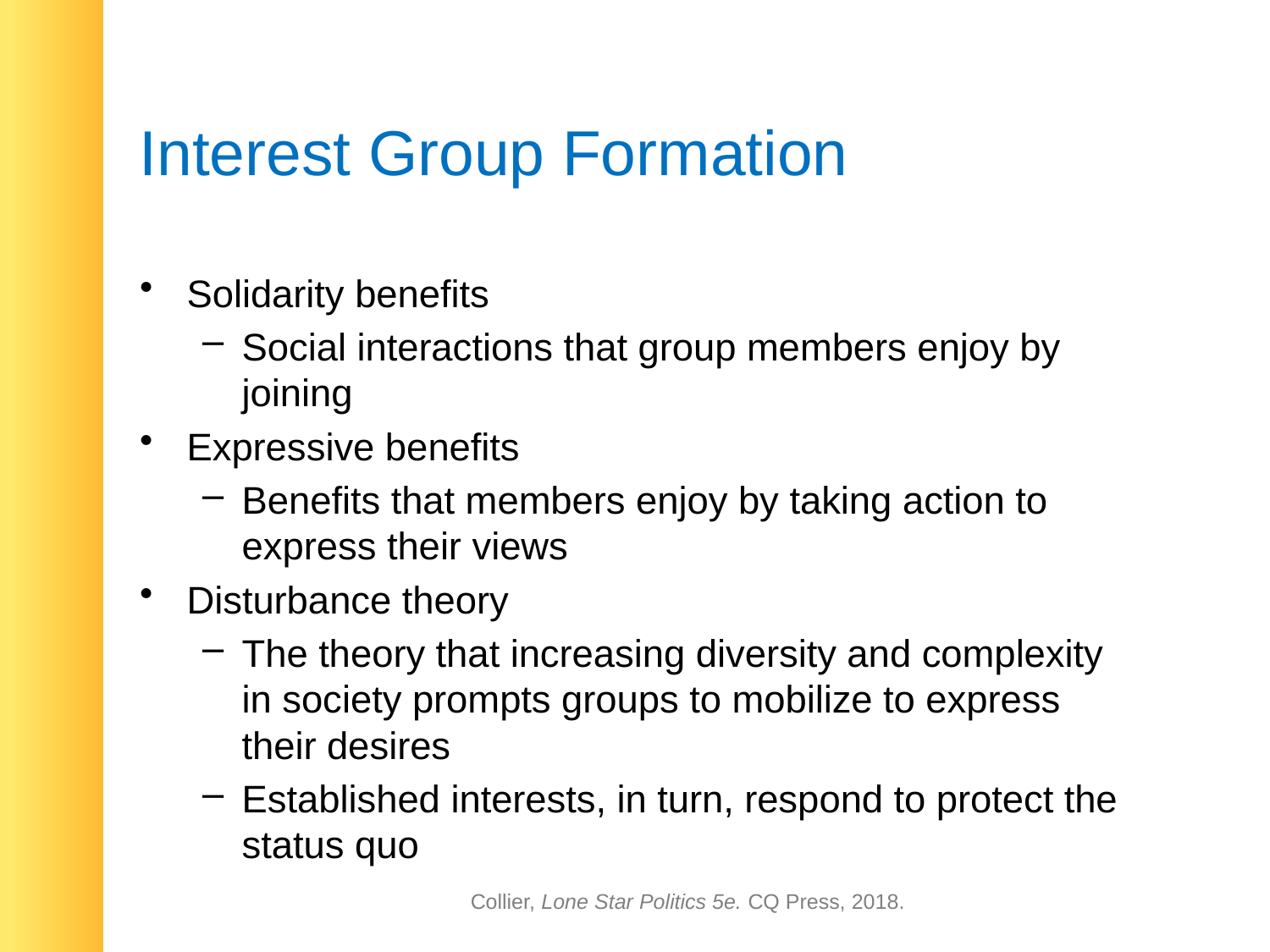

# Interest Group Formation
Solidarity benefits
Social interactions that group members enjoy by joining
Expressive benefits
Benefits that members enjoy by taking action to express their views
Disturbance theory
The theory that increasing diversity and complexity in society prompts groups to mobilize to express their desires
Established interests, in turn, respond to protect the status quo

Collier, Lone Star Politics 5e. CQ Press, 2018.